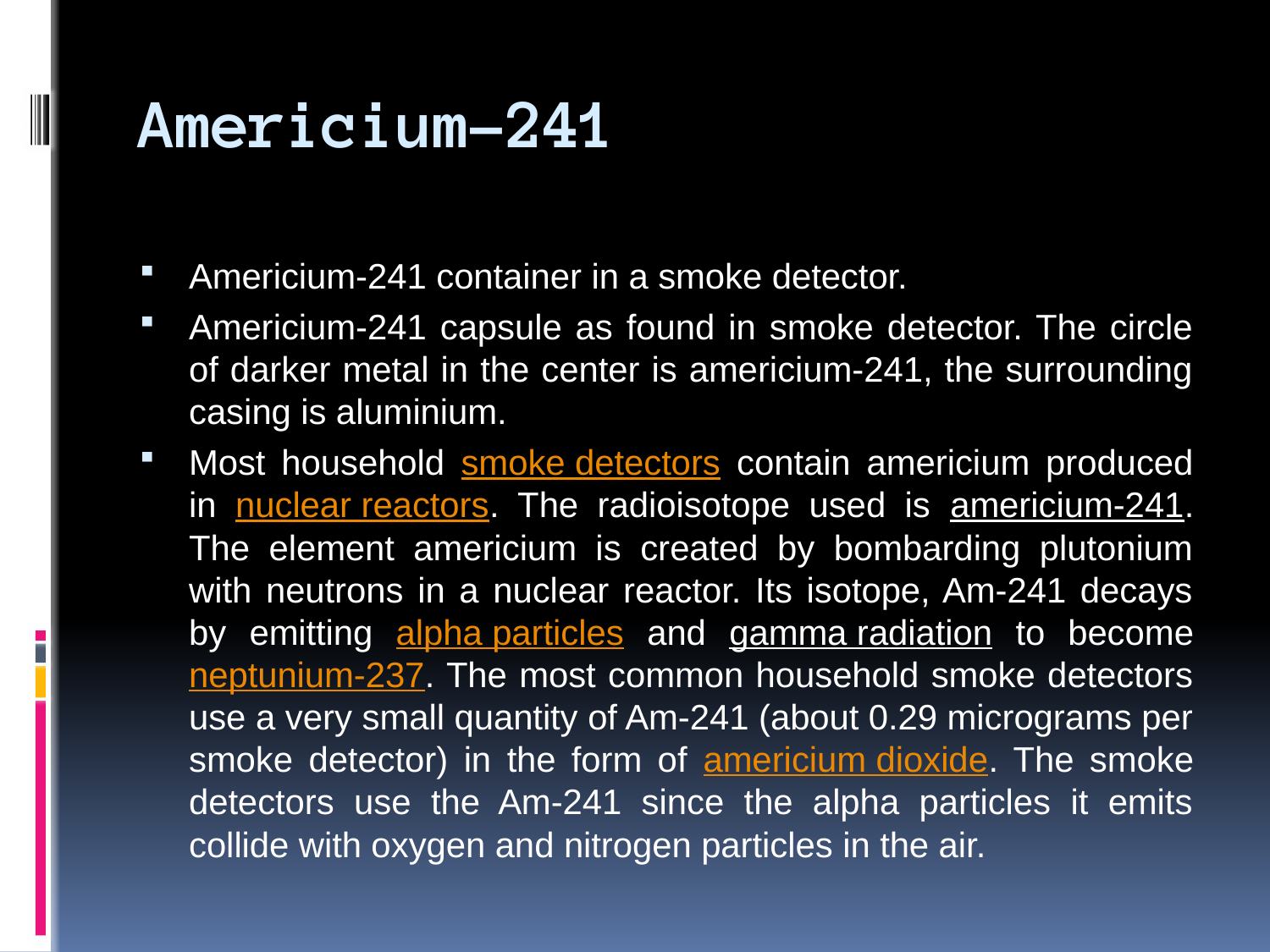

# Americium-241
Americium-241 container in a smoke detector.
Americium-241 capsule as found in smoke detector. The circle of darker metal in the center is americium-241, the surrounding casing is aluminium.
Most household smoke detectors contain americium produced in nuclear reactors. The radioisotope used is americium-241. The element americium is created by bombarding plutonium with neutrons in a nuclear reactor. Its isotope, Am-241 decays by emitting alpha particles and gamma radiation to become neptunium-237. The most common household smoke detectors use a very small quantity of Am-241 (about 0.29 micrograms per smoke detector) in the form of americium dioxide. The smoke detectors use the Am-241 since the alpha particles it emits collide with oxygen and nitrogen particles in the air.